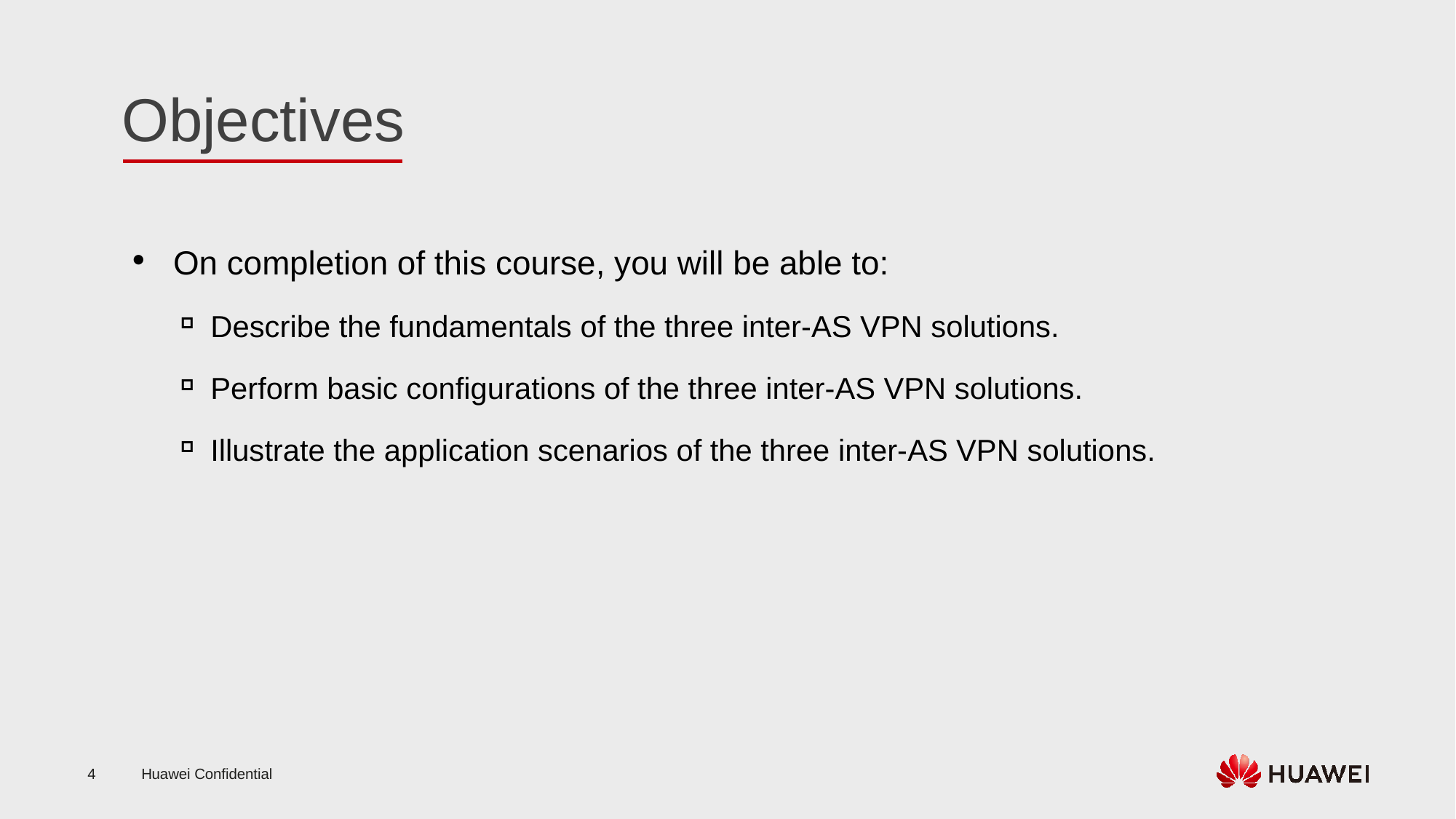

On completion of this course, you will be able to:
Describe the fundamentals of the three inter-AS VPN solutions.
Perform basic configurations of the three inter-AS VPN solutions.
Illustrate the application scenarios of the three inter-AS VPN solutions.